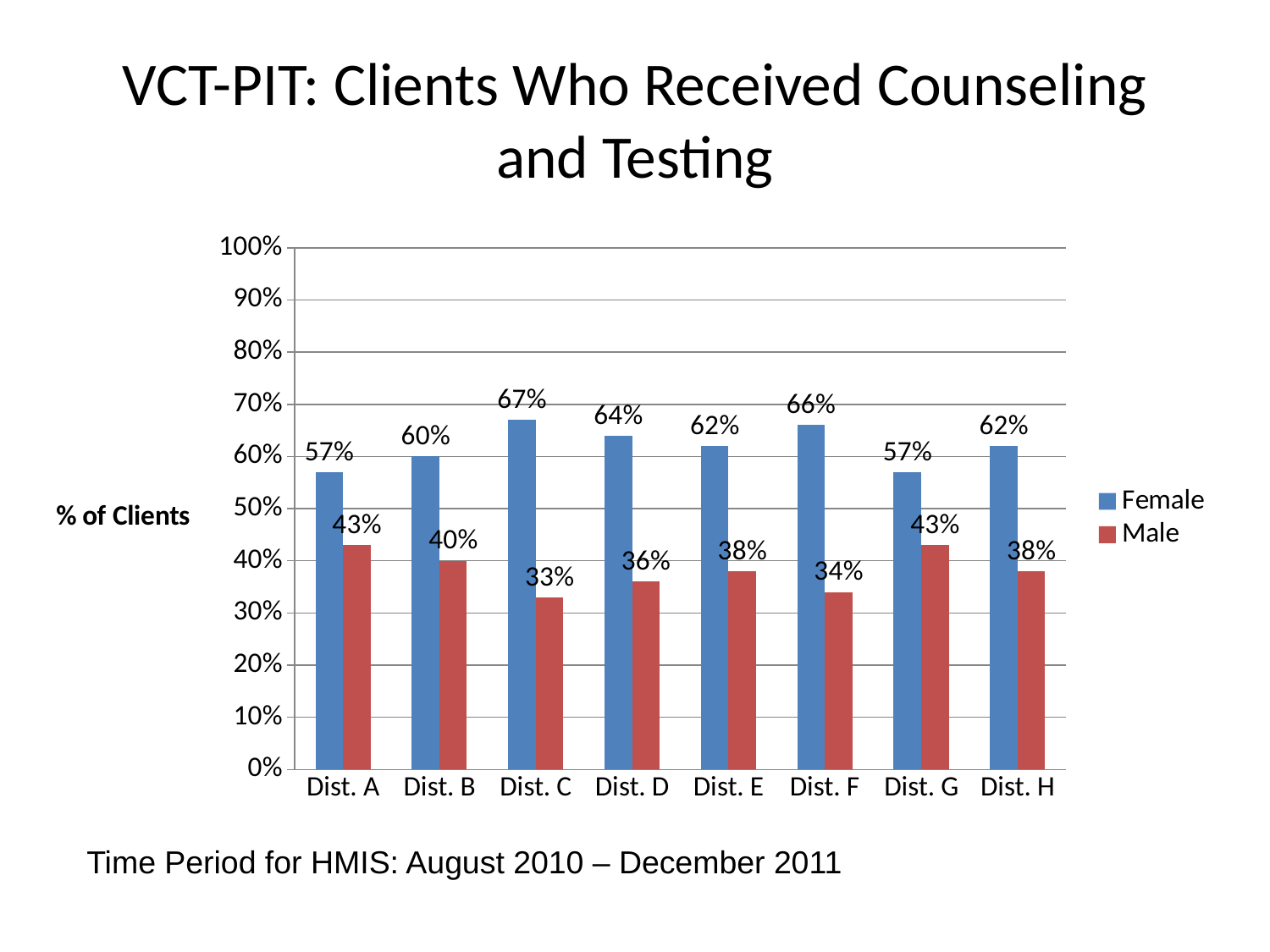

# VCT-PIT: Clients Who Received Counseling and Testing

### Chart

| Category | Female | Male |
|---|---|---|
| Dist. A | 0.57 | 0.43 |
| Dist. B | 0.6 | 0.4 |
| Dist. C | 0.67 | 0.33 |
| Dist. D | 0.64 | 0.36 |
| Dist. E | 0.62 | 0.38 |
| Dist. F | 0.66 | 0.34 |
| Dist. G | 0.57 | 0.43 |
| Dist. H | 0.62 | 0.38 |
Time Period for HMIS: August 2010 – December 2011